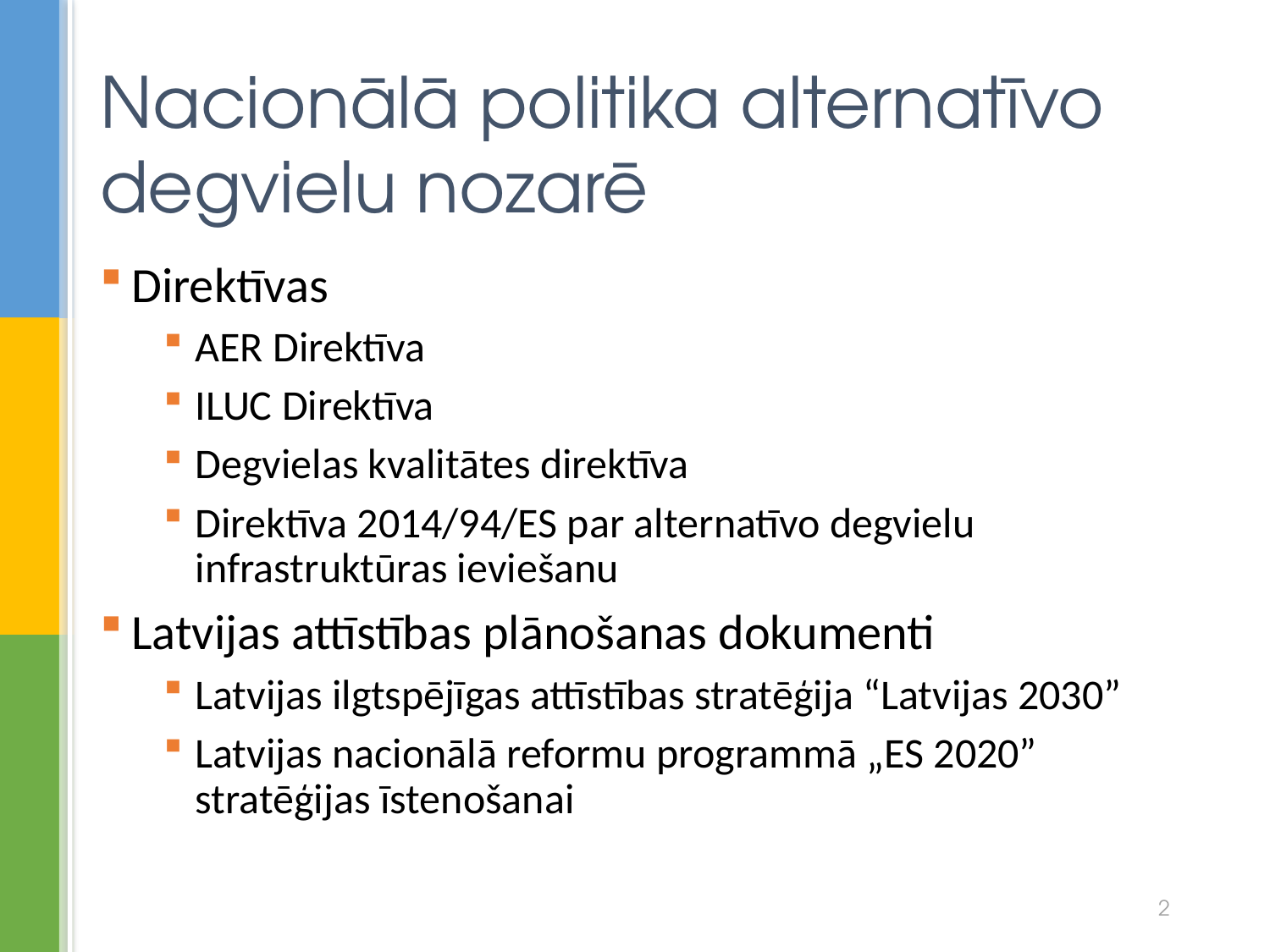

# Nacionālā politika alternatīvo degvielu nozarē
Direktīvas
AER Direktīva
ILUC Direktīva
Degvielas kvalitātes direktīva
Direktīva 2014/94/ES par alternatīvo degvielu infrastruktūras ieviešanu
Latvijas attīstības plānošanas dokumenti
Latvijas ilgtspējīgas attīstības stratēģija “Latvijas 2030”
Latvijas nacionālā reformu programmā „ES 2020” stratēģijas īstenošanai
2